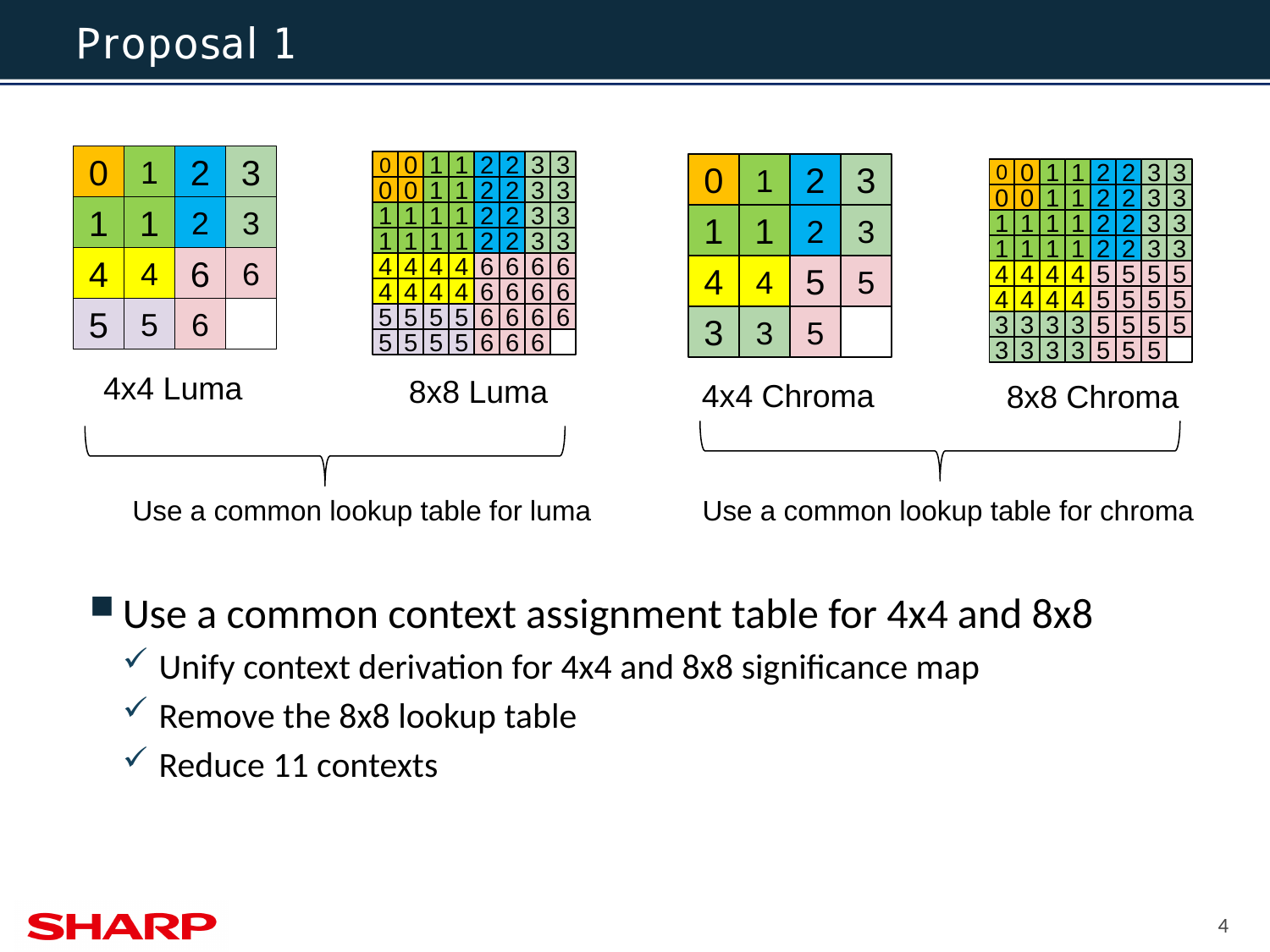

# Proposal 1

Use a common context assignment table for 4x4 and 8x8
Unify context derivation for 4x4 and 8x8 significance map
Remove the 8x8 lookup table
Reduce 11 contexts
0
1
2
3
1
1
2
3
4
4
6
6
5
5
6

4x4 Luma
0
0
1
1
2
2
3
3
0
0
1
1
2
2
3
3
1
1
1
1
2
2
3
3
1
1
1
1
2
2
3
3
4
4
4
4
6
6
6
6
4
4
4
4
6
6
6
6
5
5
5
5
6
6
6
6
5
5
5
5
6
6
6

8x8 Luma
0
1
2
3
1
1
2
3
4
4
5
5
3
3
5

4x4 Chroma
0
0
1
1
2
2
3
3
0
0
1
1
2
2
3
3
1
1
1
1
2
2
3
3
1
1
1
1
2
2
3
3
4
4
4
4
5
5
5
5
4
4
4
4
5
5
5
5
3
3
3
3
5
5
5
5
3
3
3
3
5
5
5

8x8 Chroma

Use a common lookup table for luma
Use a common lookup table for chroma
4